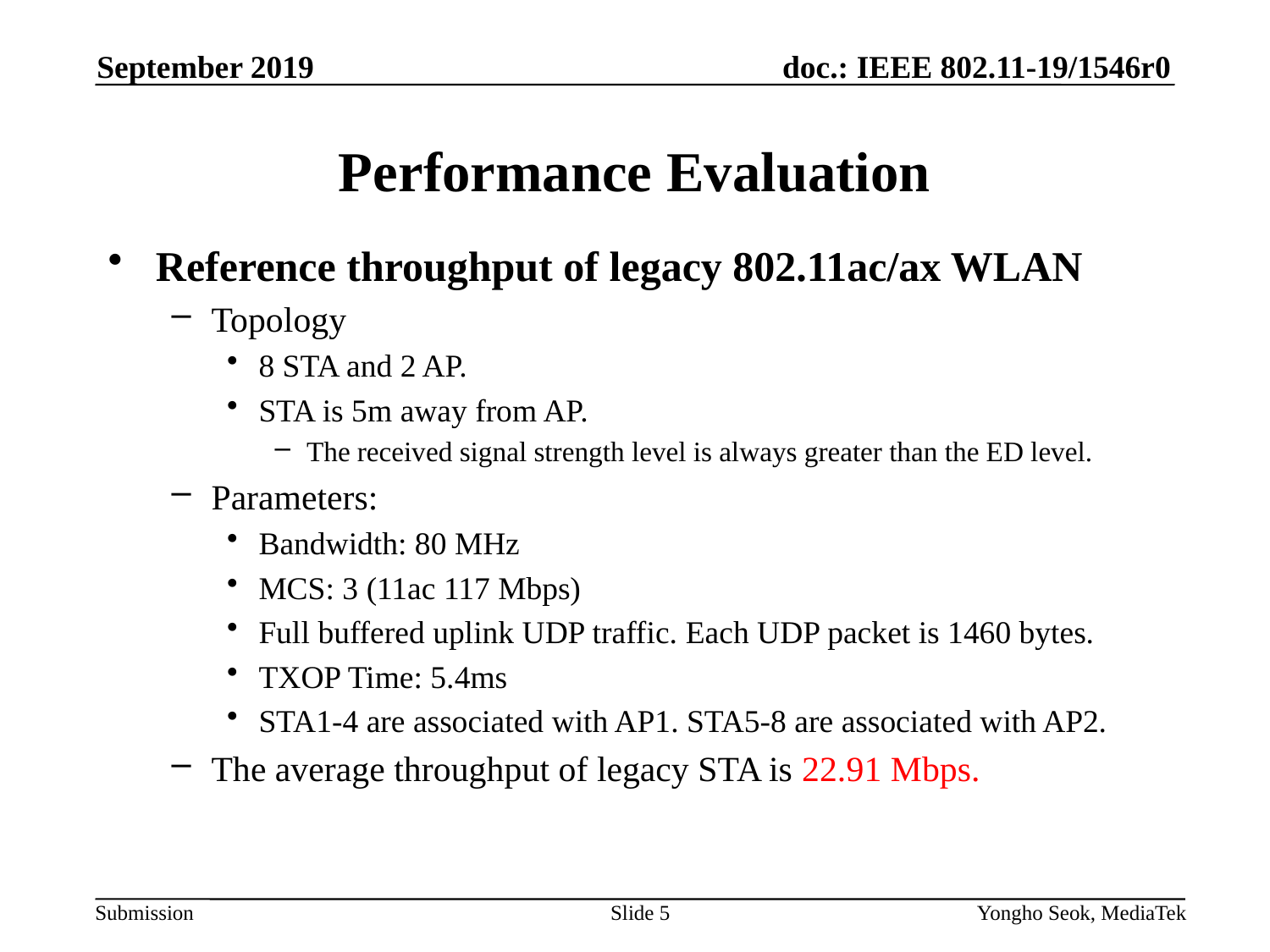

September 2019
# Performance Evaluation
Reference throughput of legacy 802.11ac/ax WLAN
Topology
8 STA and 2 AP.
STA is 5m away from AP.
The received signal strength level is always greater than the ED level.
Parameters:
Bandwidth: 80 MHz
MCS: 3 (11ac 117 Mbps)
Full buffered uplink UDP traffic. Each UDP packet is 1460 bytes.
TXOP Time: 5.4ms
STA1-4 are associated with AP1. STA5-8 are associated with AP2.
The average throughput of legacy STA is 22.91 Mbps.

Slide 5
Yongho Seok, MediaTek